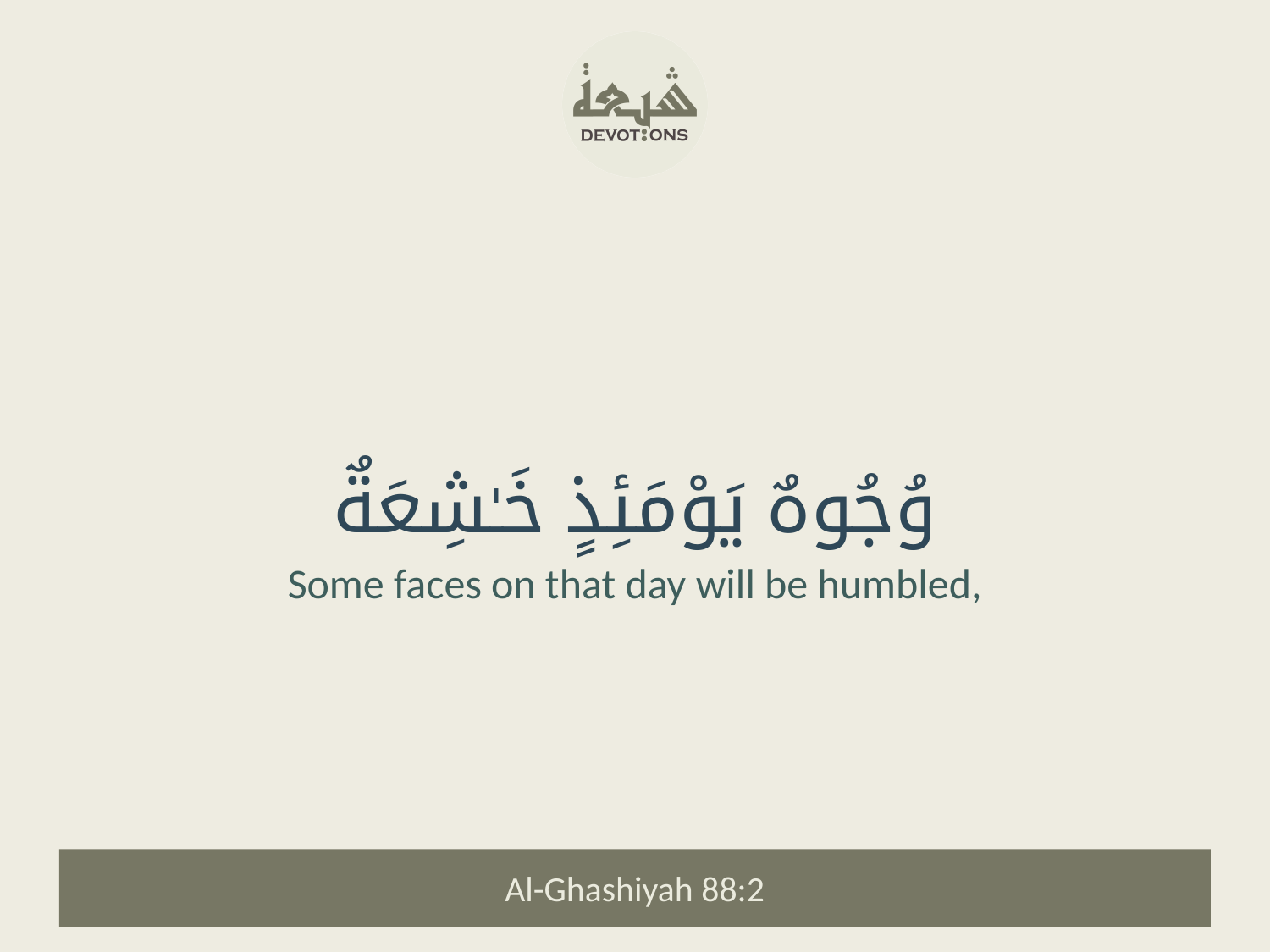

وُجُوهٌ يَوْمَئِذٍ خَـٰشِعَةٌ
Some faces on that day will be humbled,
Al-Ghashiyah 88:2